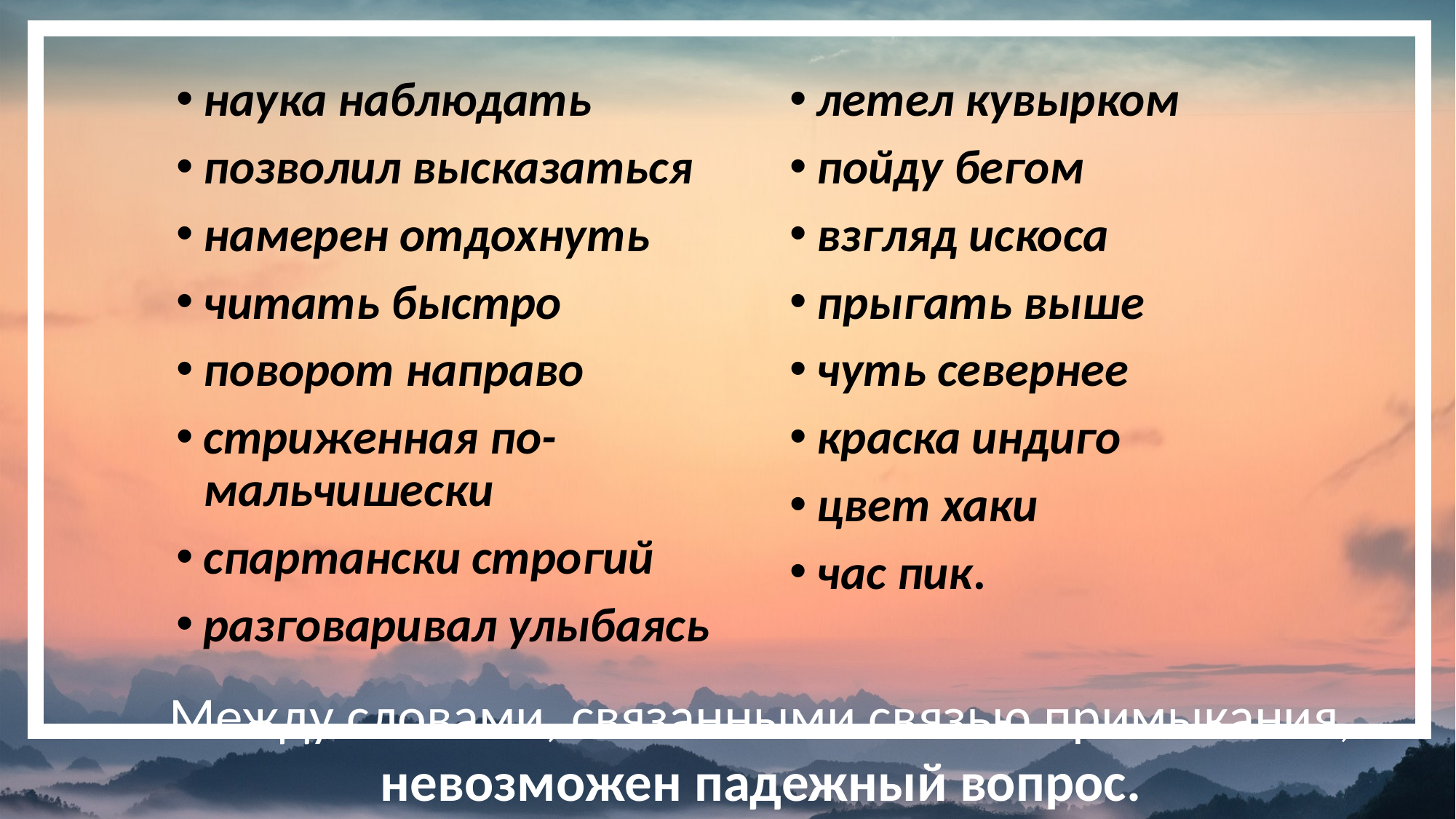

наука наблюдать
позволил высказаться
намерен отдохнуть
читать быстро
поворот направо
стриженная по-мальчишески
спартански строгий
разговаривал улыбаясь
летел кувырком
пойду бегом
взгляд искоса
прыгать выше
чуть севернее
краска индиго
цвет хаки
час пик.
Между словами, связанными связью примыкания, невозможен падежный вопрос.